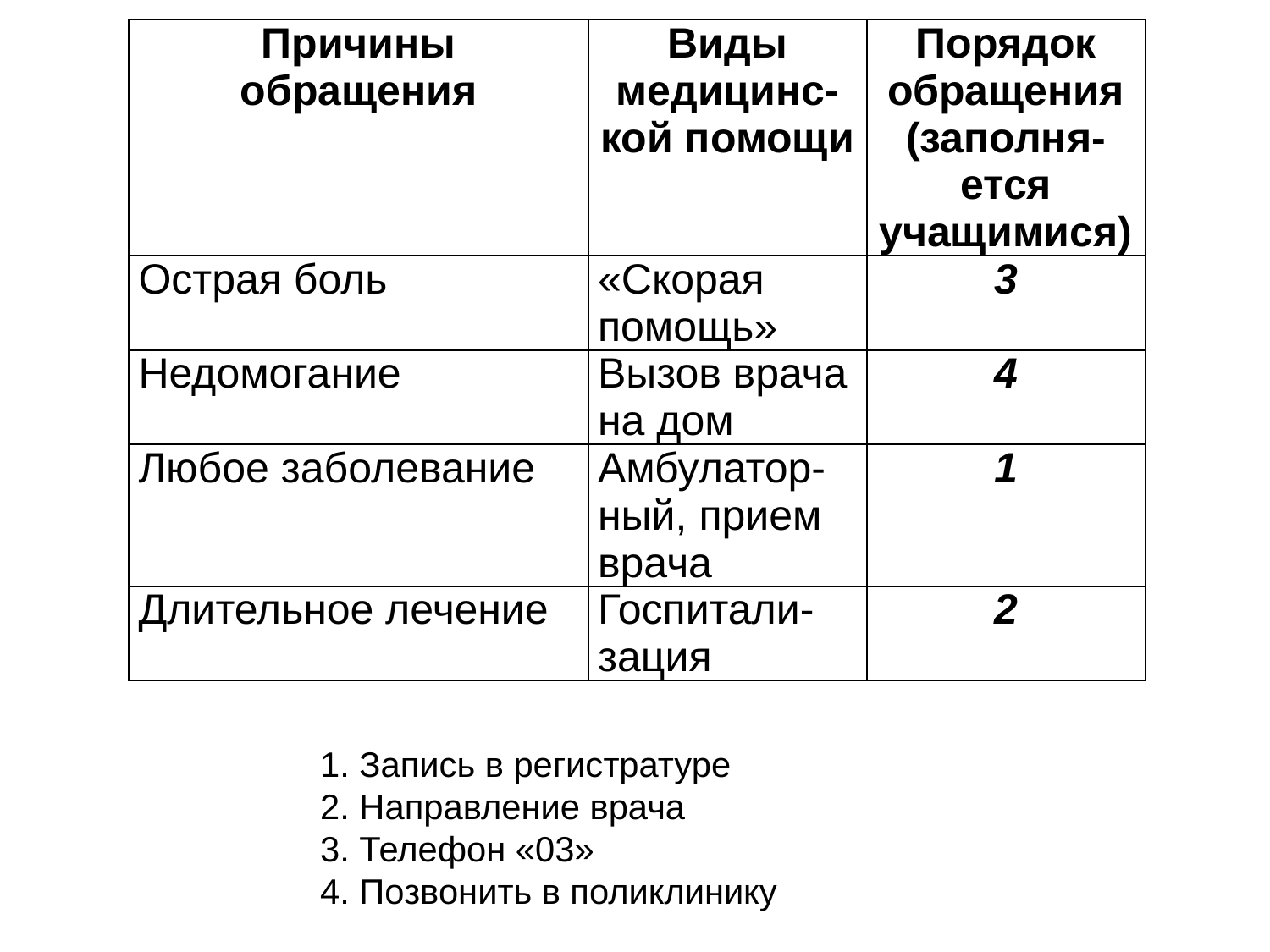

| Причины обращения | Виды медицинс-кой помощи | Порядок обращения (заполня-ется учащимися) |
| --- | --- | --- |
| Острая боль | «Скорая помощь» | 3 |
| Недомогание | Вызов врача на дом | 4 |
| Любое заболевание | Амбулатор-ный, прием врача | 1 |
| Длительное лечение | Госпитали-зация | 2 |

1. Запись в регистратуре
2. Направление врача
3. Телефон «03»
4. Позвонить в поликлинику